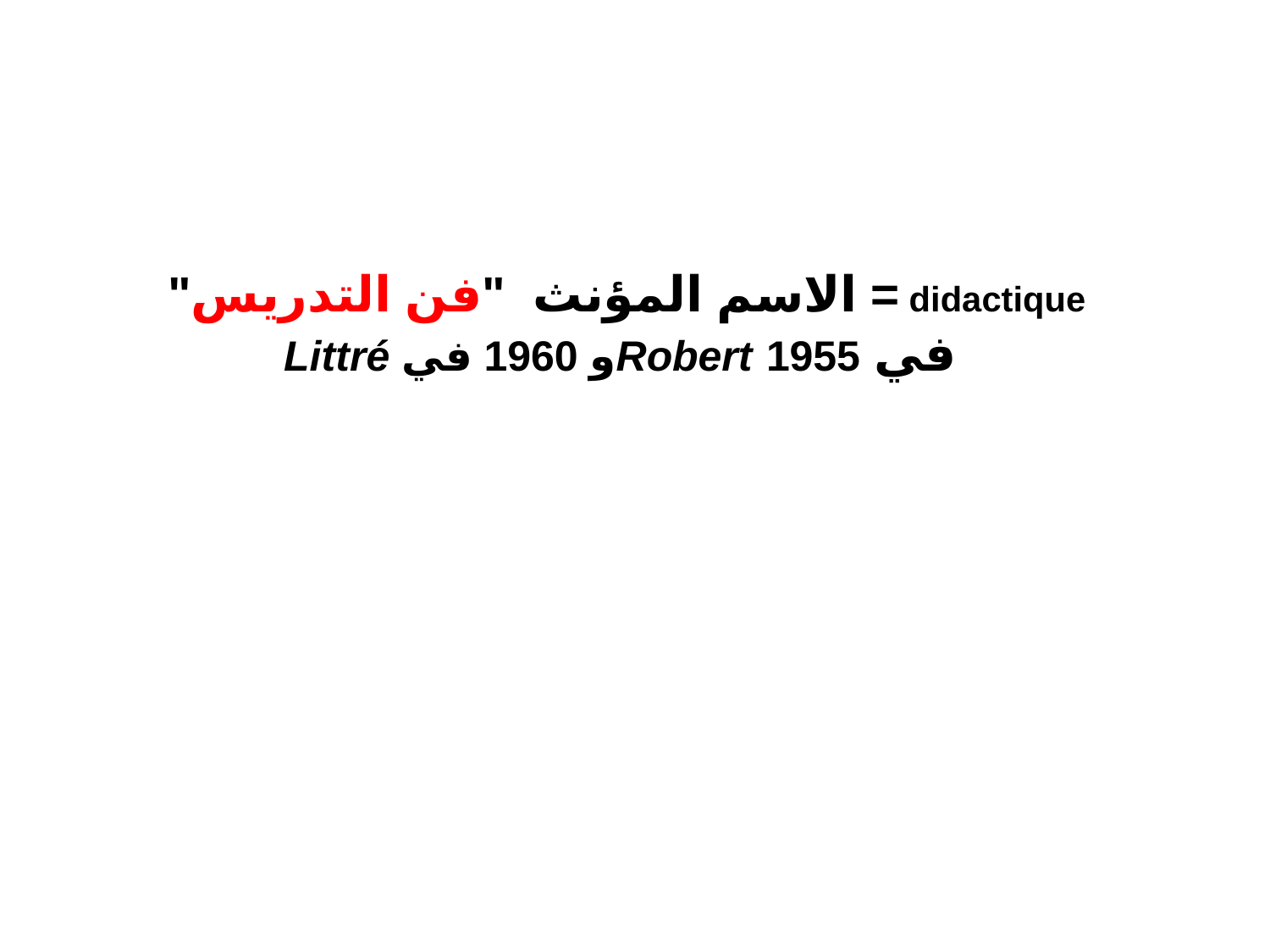

didactique = الاسم المؤنث  "فن التدريس"
في Robert 1955و 1960 في Littré